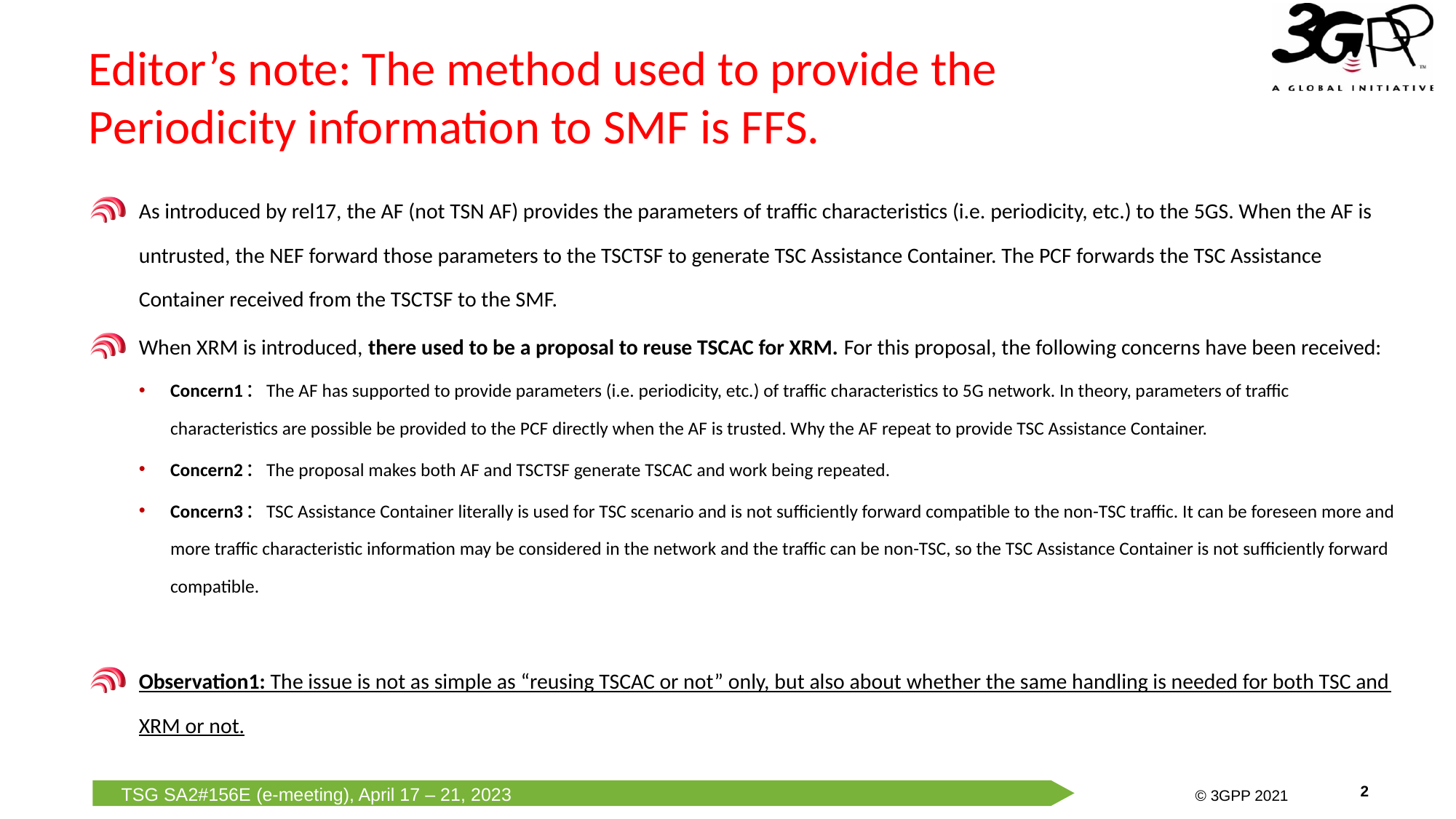

# Editor’s note: The method used to provide the Periodicity information to SMF is FFS.
As introduced by rel17, the AF (not TSN AF) provides the parameters of traffic characteristics (i.e. periodicity, etc.) to the 5GS. When the AF is untrusted, the NEF forward those parameters to the TSCTSF to generate TSC Assistance Container. The PCF forwards the TSC Assistance Container received from the TSCTSF to the SMF.
When XRM is introduced, there used to be a proposal to reuse TSCAC for XRM. For this proposal, the following concerns have been received:
Concern1：The AF has supported to provide parameters (i.e. periodicity, etc.) of traffic characteristics to 5G network. In theory, parameters of traffic characteristics are possible be provided to the PCF directly when the AF is trusted. Why the AF repeat to provide TSC Assistance Container.
Concern2：The proposal makes both AF and TSCTSF generate TSCAC and work being repeated.
Concern3：TSC Assistance Container literally is used for TSC scenario and is not sufficiently forward compatible to the non-TSC traffic. It can be foreseen more and more traffic characteristic information may be considered in the network and the traffic can be non-TSC, so the TSC Assistance Container is not sufficiently forward compatible.

Observation1: The issue is not as simple as “reusing TSCAC or not” only, but also about whether the same handling is needed for both TSC and XRM or not.